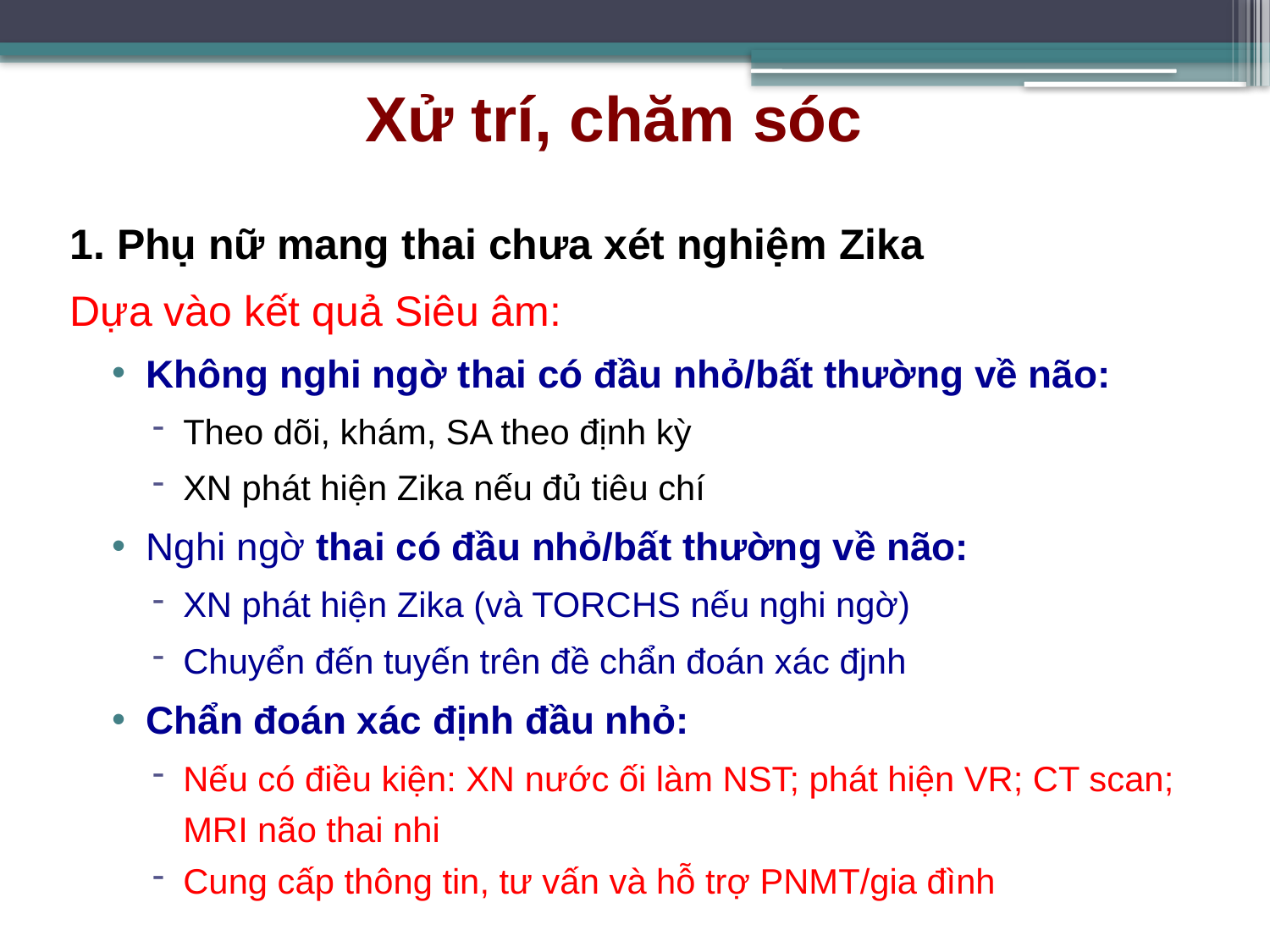

Xử trí, chăm sóc
1. Phụ nữ mang thai chưa xét nghiệm Zika
Dựa vào kết quả Siêu âm:
Không nghi ngờ thai có đầu nhỏ/bất thường về não:
Theo dõi, khám, SA theo định kỳ
XN phát hiện Zika nếu đủ tiêu chí
Nghi ngờ thai có đầu nhỏ/bất thường về não:
XN phát hiện Zika (và TORCHS nếu nghi ngờ)
Chuyển đến tuyến trên đề chẩn đoán xác đjnh
Chẩn đoán xác định đầu nhỏ:
Nếu có điều kiện: XN nước ối làm NST; phát hiện VR; CT scan; MRI não thai nhi
Cung cấp thông tin, tư vấn và hỗ trợ PNMT/gia đình